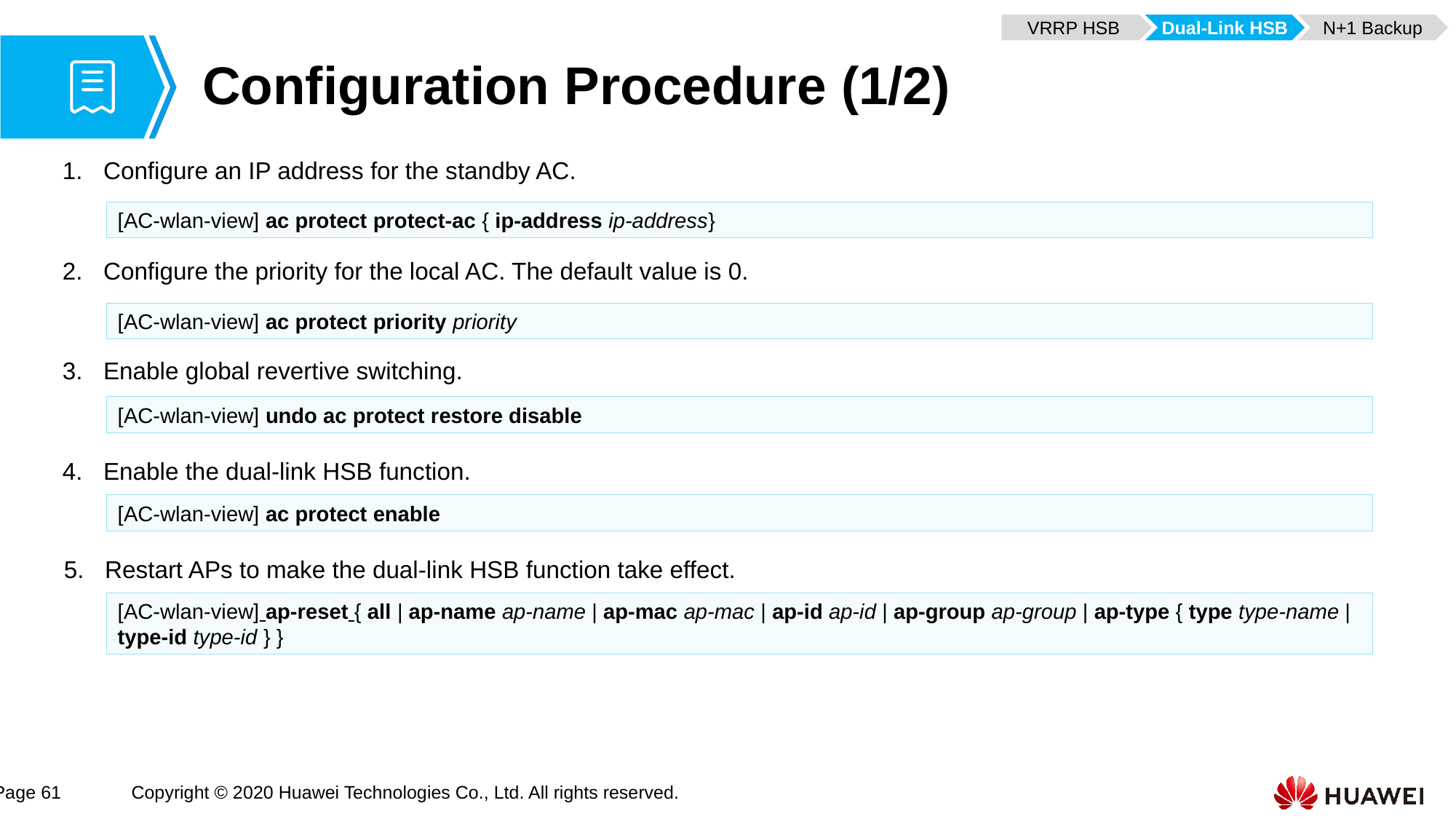

VRRP HSB
Dual-Link HSB
N+1 Backup
# Configuration Procedure (1/2)
Configure an IP address for the standby AC.
[AC-wlan-view] ac protect protect-ac { ip-address ip-address}
Configure the priority for the local AC. The default value is 0.
[AC-wlan-view] ac protect priority priority
Enable global revertive switching.
[AC-wlan-view] undo ac protect restore disable
Enable the dual-link HSB function.
[AC-wlan-view] ac protect enable
Restart APs to make the dual-link HSB function take effect.
[AC-wlan-view] ap-reset { all | ap-name ap-name | ap-mac ap-mac | ap-id ap-id | ap-group ap-group | ap-type { type type-name | type-id type-id } }